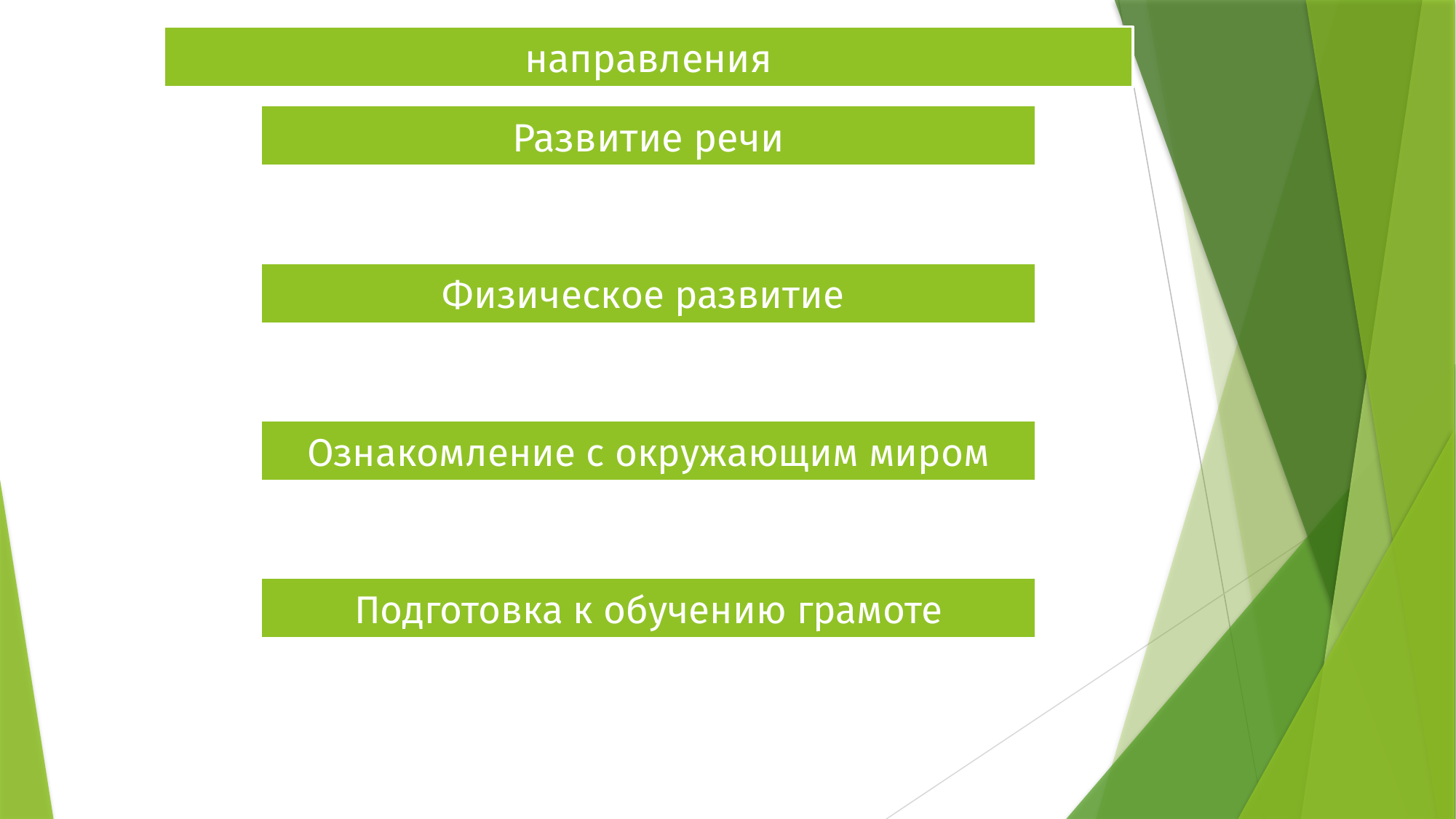

направления
Развитие речи
Физическое развитие
Ознакомление с окружающим миром
Подготовка к обучению грамоте